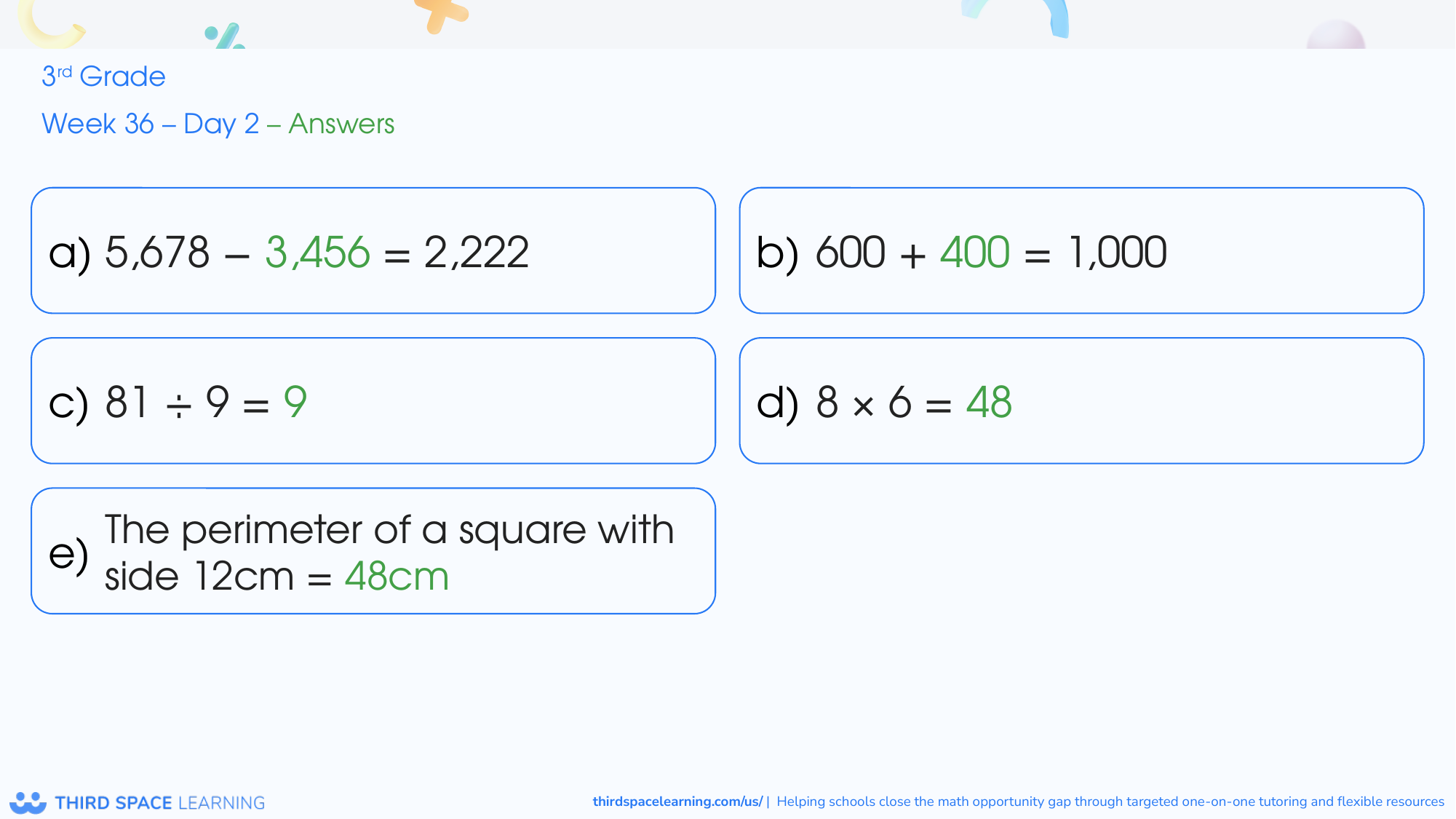

3rd Grade
Week 36 – Day 2 – Answers
5,678 − 3,456 = 2,222
600 + 400 = 1,000
81 ÷ 9 = 9
8 × 6 = 48
The perimeter of a square with side 12cm = 48cm